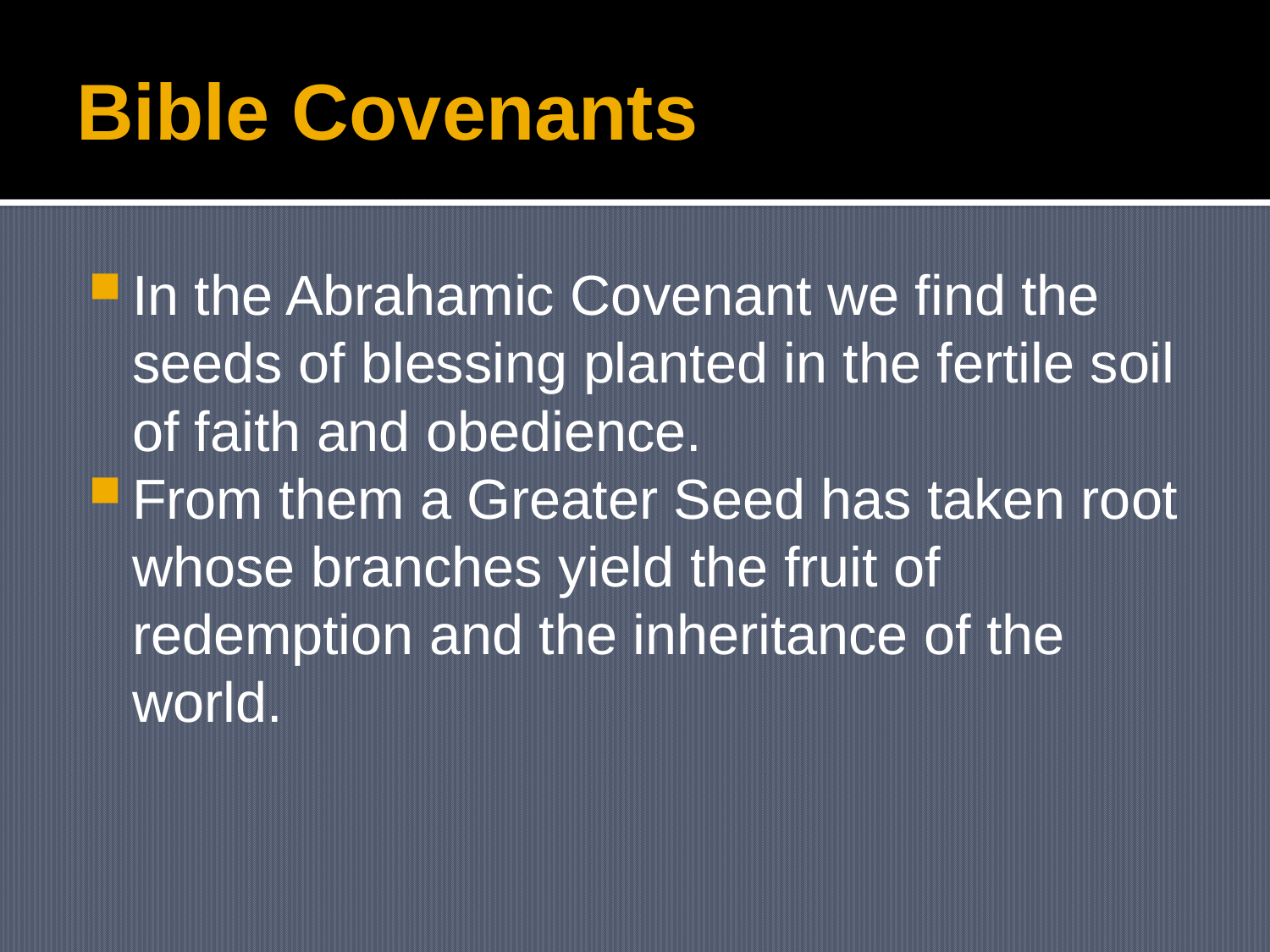

# Bible Covenants
In the Abrahamic Covenant we find the seeds of blessing planted in the fertile soil of faith and obedience.
From them a Greater Seed has taken root whose branches yield the fruit of redemption and the inheritance of the world.